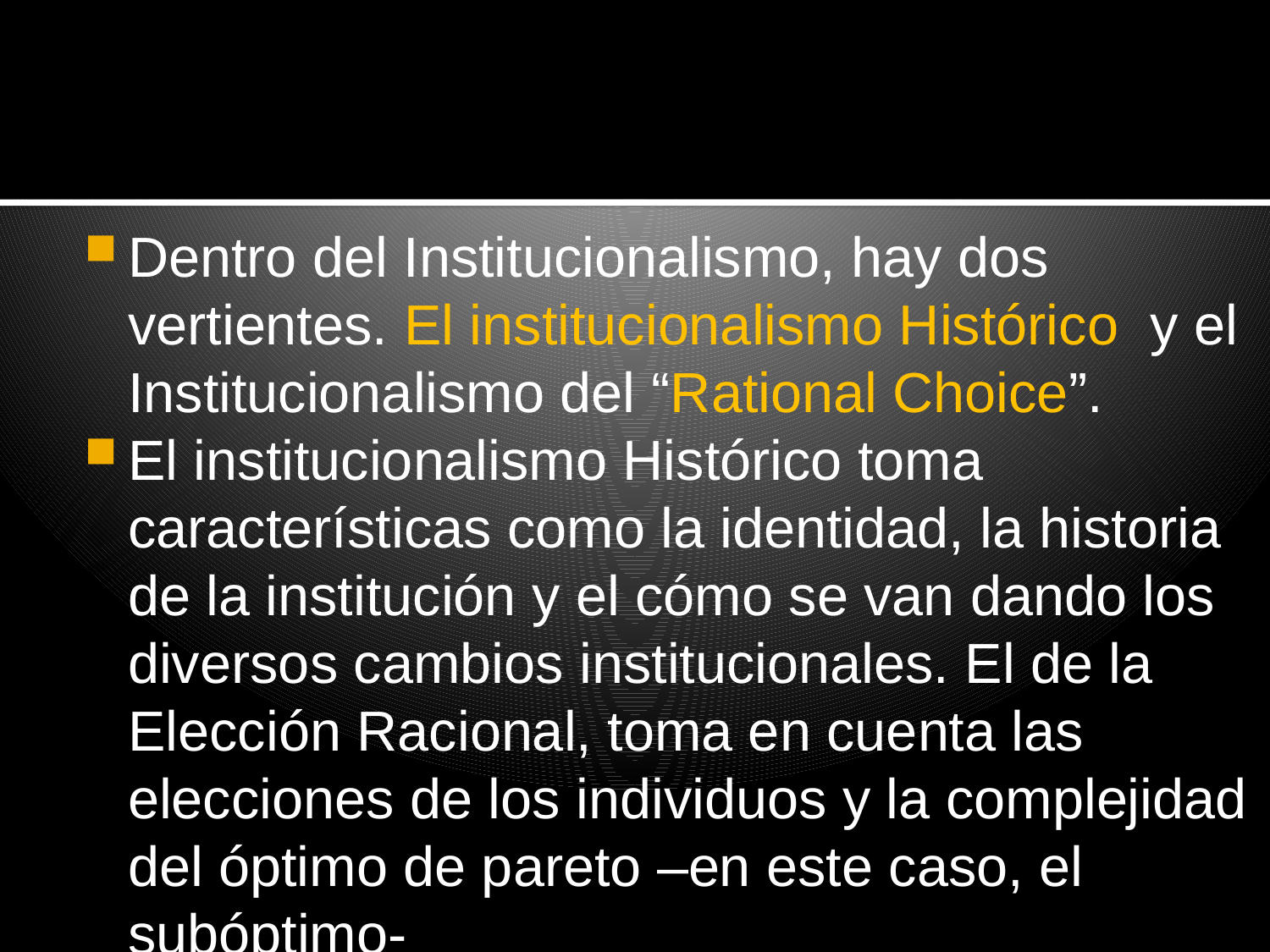

#
Dentro del Institucionalismo, hay dos vertientes. El institucionalismo Histórico  y el Institucionalismo del “Rational Choice”.
El institucionalismo Histórico toma características como la identidad, la historia de la institución y el cómo se van dando los diversos cambios institucionales. El de la Elección Racional, toma en cuenta las elecciones de los individuos y la complejidad del óptimo de pareto –en este caso, el subóptimo-